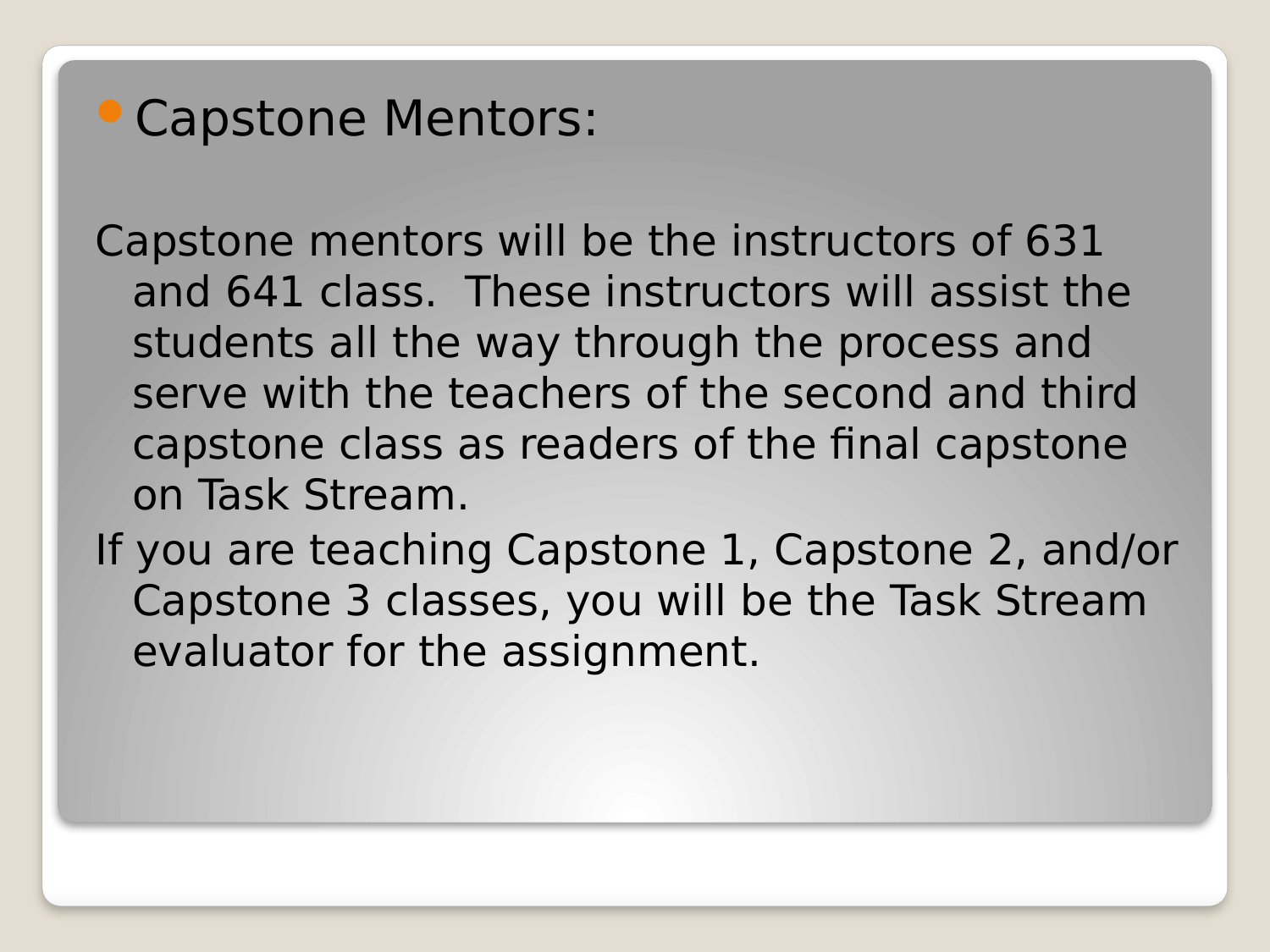

Capstone Mentors:

Capstone mentors will be the instructors of 631 and 641 class.  These instructors will assist the students all the way through the process and serve with the teachers of the second and third capstone class as readers of the final capstone on Task Stream.
If you are teaching Capstone 1, Capstone 2, and/or Capstone 3 classes, you will be the Task Stream evaluator for the assignment.
#